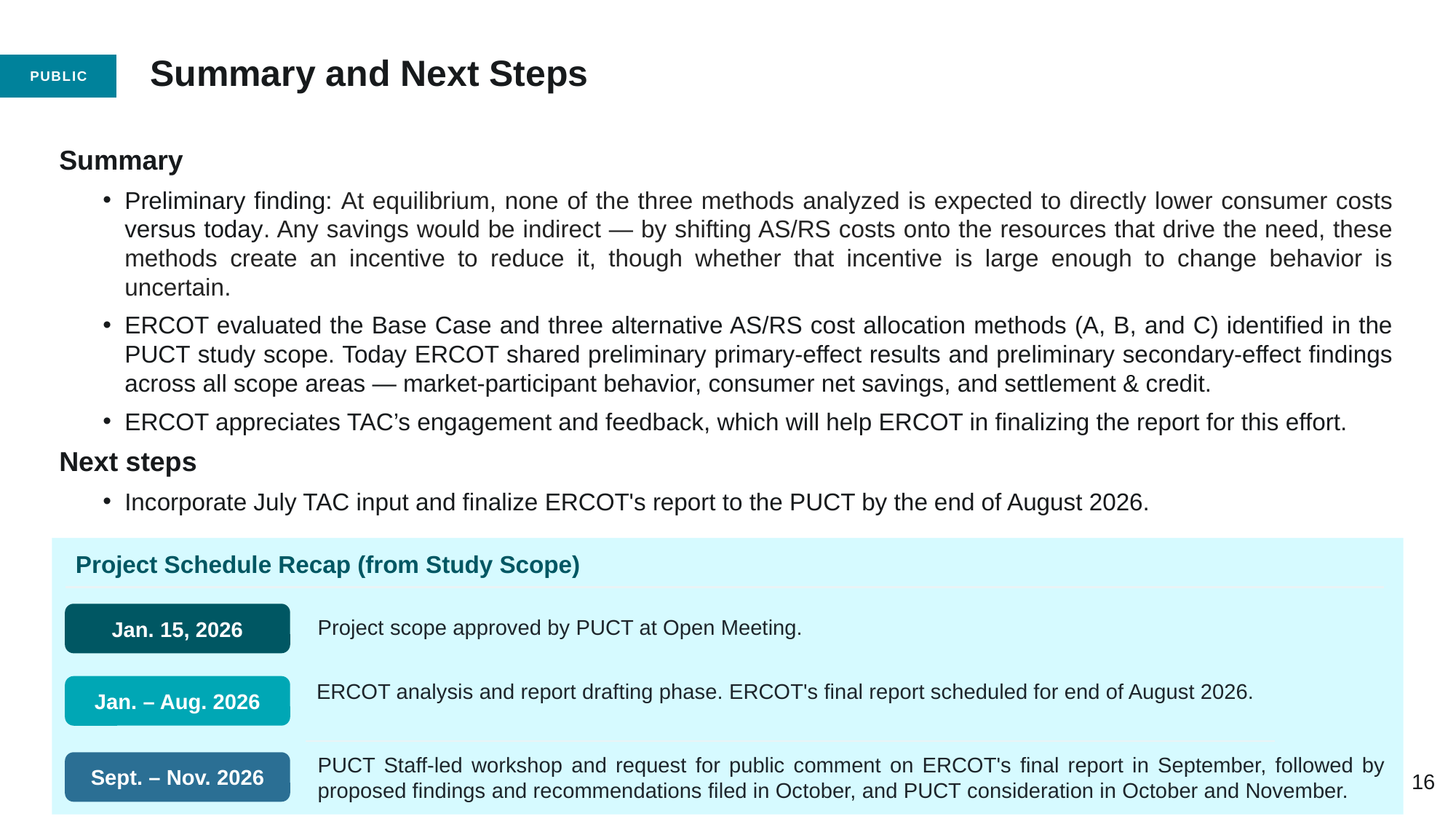

# Summary and Next Steps
Summary
Preliminary finding: At equilibrium, none of the three methods analyzed is expected to directly lower consumer costs versus today. Any savings would be indirect — by shifting AS/RS costs onto the resources that drive the need, these methods create an incentive to reduce it, though whether that incentive is large enough to change behavior is uncertain.
ERCOT evaluated the Base Case and three alternative AS/RS cost allocation methods (A, B, and C) identified in the PUCT study scope. Today ERCOT shared preliminary primary-effect results and preliminary secondary-effect findings across all scope areas — market-participant behavior, consumer net savings, and settlement & credit.
ERCOT appreciates TAC’s engagement and feedback, which will help ERCOT in finalizing the report for this effort.
Next steps
Incorporate July TAC input and finalize ERCOT's report to the PUCT by the end of August 2026.

 Project Schedule Recap (from Study Scope)
Jan. 15, 2026
Project scope approved by PUCT at Open Meeting.
Jan. – Aug. 2026
ERCOT analysis and report drafting phase. ERCOT's final report scheduled for end of August 2026.
PUCT Staff-led workshop and request for public comment on ERCOT's final report in September, followed by proposed findings and recommendations filed in October, and PUCT consideration in October and November.
Sept. – Nov. 2026
16